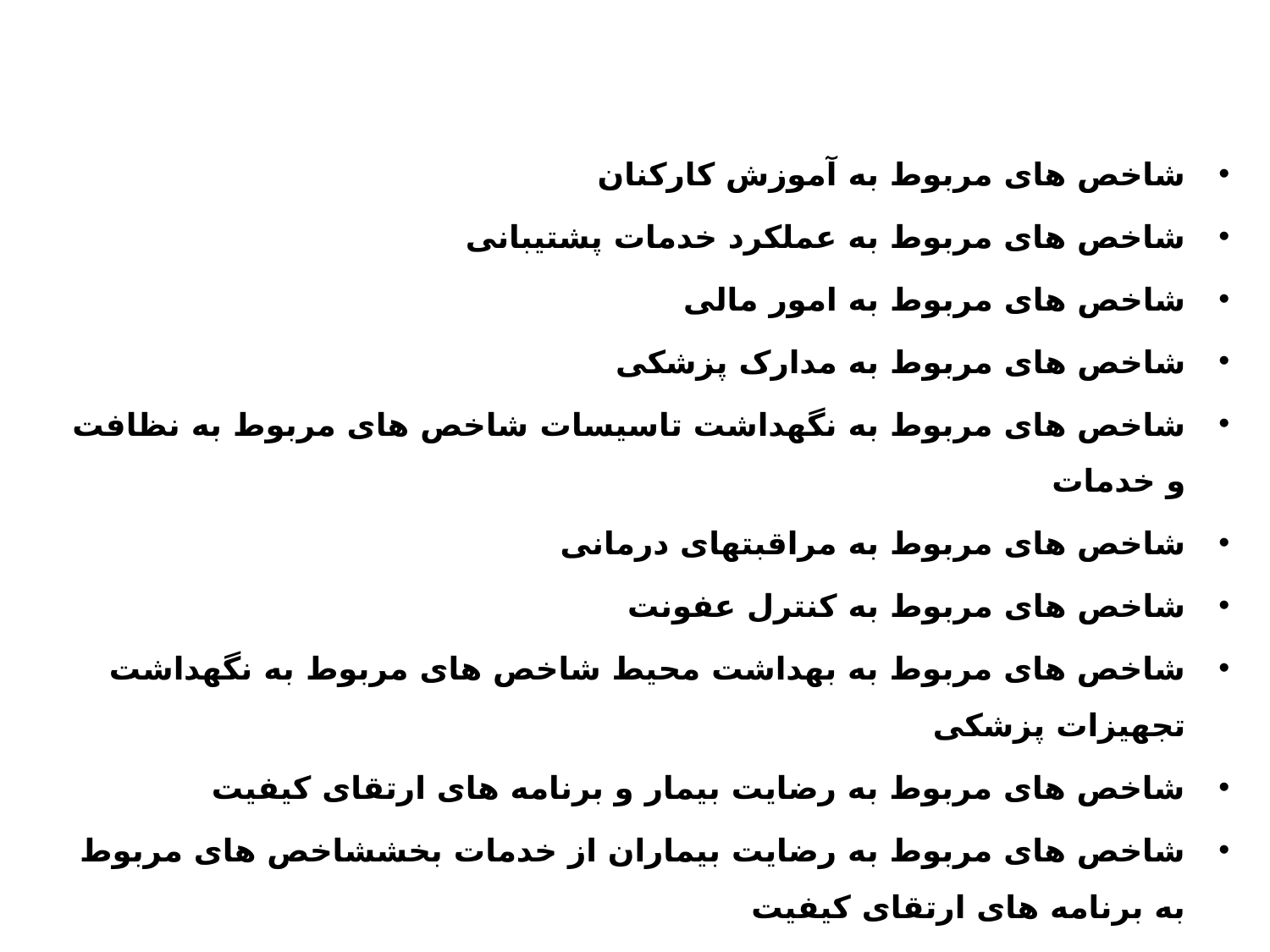

شاخص های مربوط به آموزش کارکنان
شاخص های مربوط به عملکرد خدمات پشتیبانی
شاخص های مربوط به امور مالی
شاخص های مربوط به مدارک پزشکی
شاخص های مربوط به نگهداشت تاسیسات شاخص های مربوط به نظافت و خدمات
شاخص های مربوط به مراقبتهای درمانی
شاخص های مربوط به کنترل عفونت
شاخص های مربوط به بهداشت محیط شاخص های مربوط به نگهداشت تجهیزات پزشکی
شاخص های مربوط به رضایت بیمار و برنامه های ارتقای کیفیت
شاخص های مربوط به رضایت بیماران از خدمات بخششاخص های مربوط به برنامه های ارتقای کیفیت